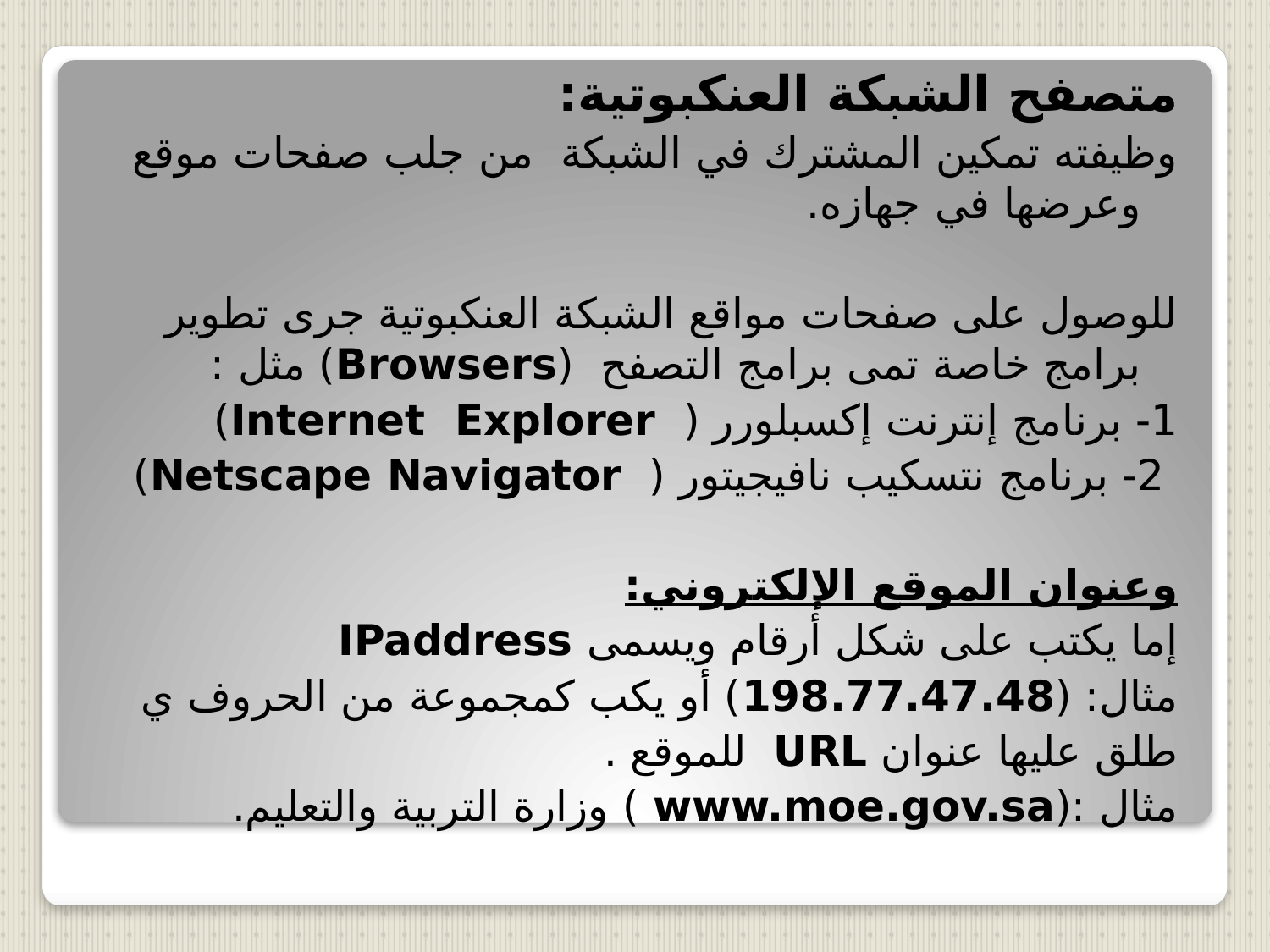

متصفح الشبكة العنكبوتية:
وظيفته تمكين المشترك في الشبكة  من جلب صفحات موقع وعرضها في جهازه.

للوصول على صفحات مواقع الشبكة العنكبوتية جرى تطوير برامج خاصة تمى برامج التصفح  (Browsers) مثل :
1- برنامج إنترنت إكسبلورر (  Internet  Explorer)
 2- برنامج نتسكيب نافيجيتور (  Netscape Navigator)

وعنوان الموقع الإلكتروني:
إما يكتب على شكل أرقام ويسمى IPaddress
مثال: (198.77.47.48) أو يكب كمجموعة من الحروف ي
طلق عليها عنوان URL  للموقع .
مثال :(www.moe.gov.sa ) وزارة التربية والتعليم.